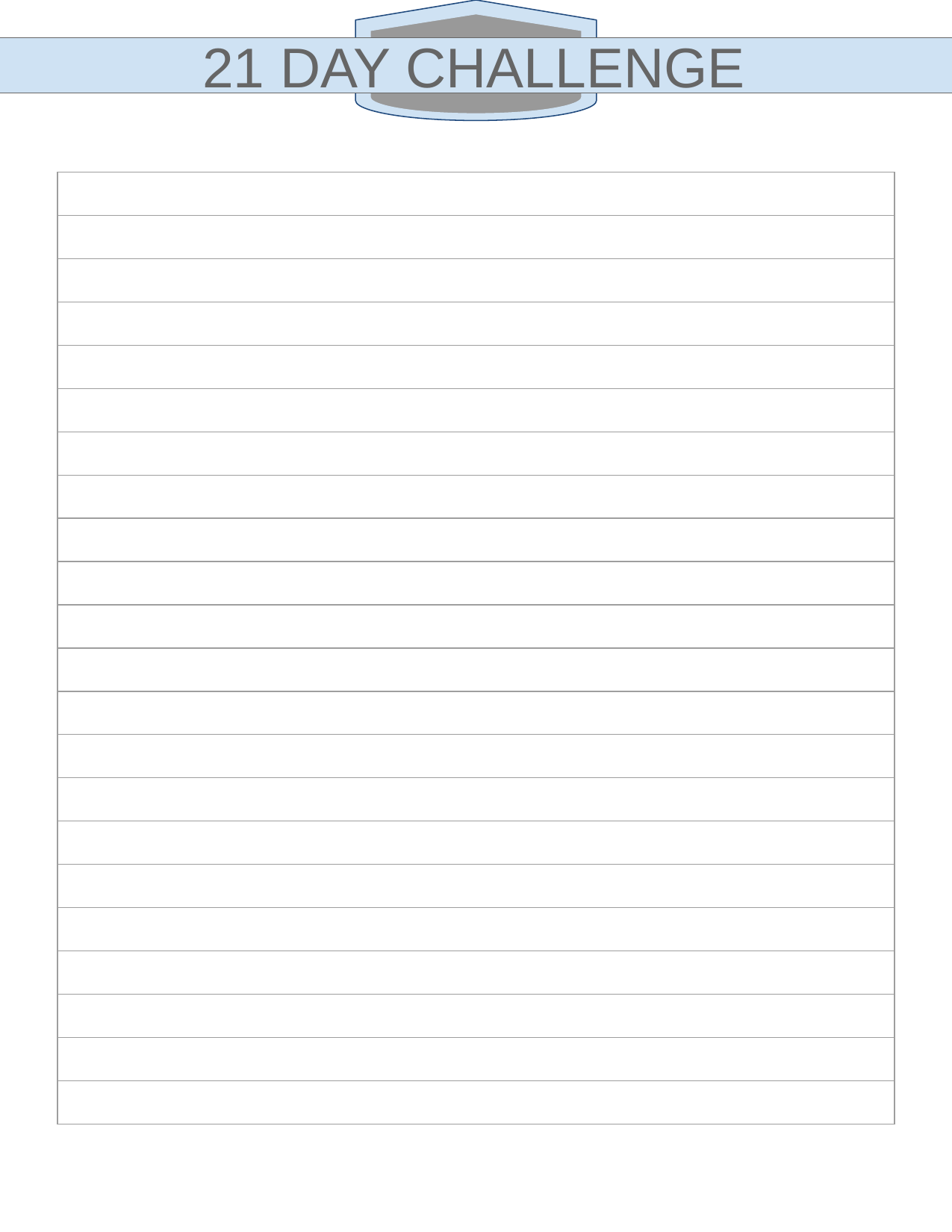

WALKING CHALLENGE
21 DAY CHALLENGE
|  |
| --- |
|  |
|  |
|  |
|  |
|  |
|  |
|  |
|  |
|  |
|  |
|  |
|  |
|  |
|  |
|  |
|  |
|  |
|  |
|  |
|  |
|  |